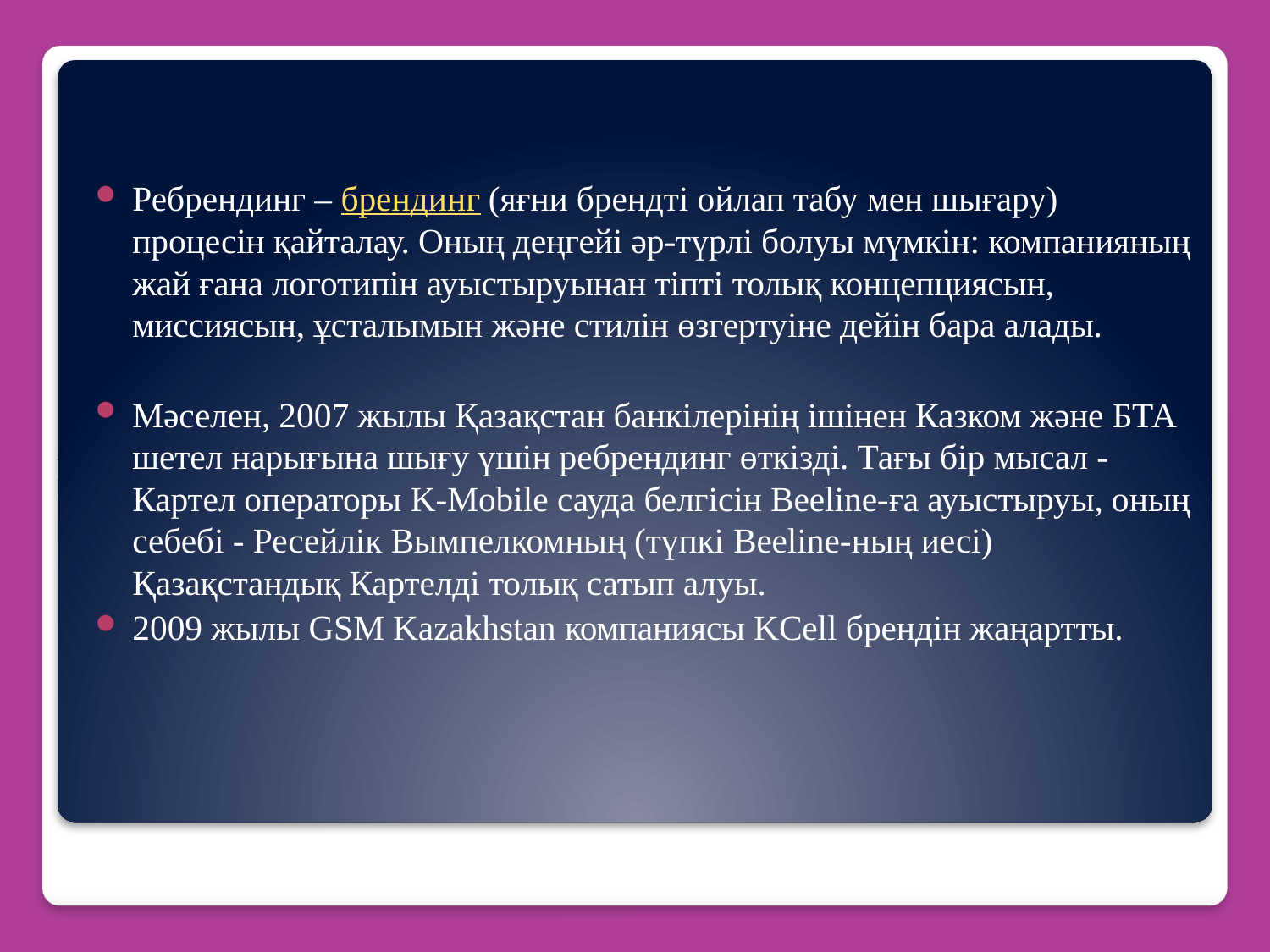

Ребрендинг – брендинг (яғни брендті ойлап табу мен шығару) процесін қайталау. Оның деңгейі әр-түрлі болуы мүмкін: компанияның жай ғана логотипін ауыстыруынан тіпті толық концепциясын, миссиясын, ұсталымын және стилін өзгертуіне дейін бара алады.

Мәселен, 2007 жылы Қазақстан банкілерінің ішінен Казком және БТА шетел нарығына шығу үшін ребрендинг өткізді. Тағы бір мысал - Картел операторы K-Mobile сауда белгісін Beeline-ға ауыстыруы, оның себебі - Ресейлік Вымпелкомның (түпкі Beeline-ның иесі) Қазақстандық Картелді толық сатып алуы.
2009 жылы GSM Kazakhstan компаниясы KCell брендін жаңартты.